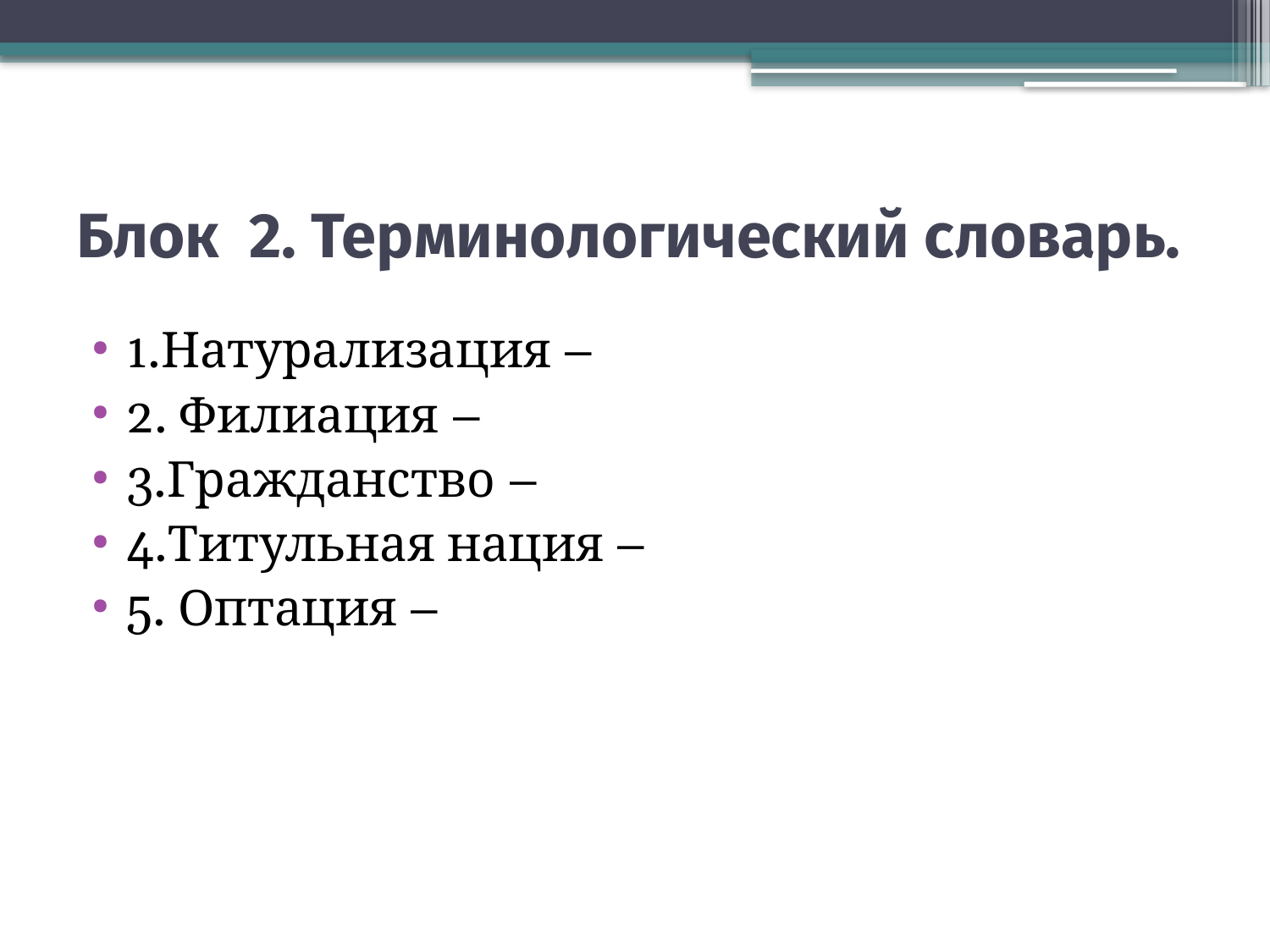

# Блок  2. Терминологический словарь.
1.Натурализация –
2. Филиация –
3.Гражданство –
4.Титульная нация –
5. Оптация –